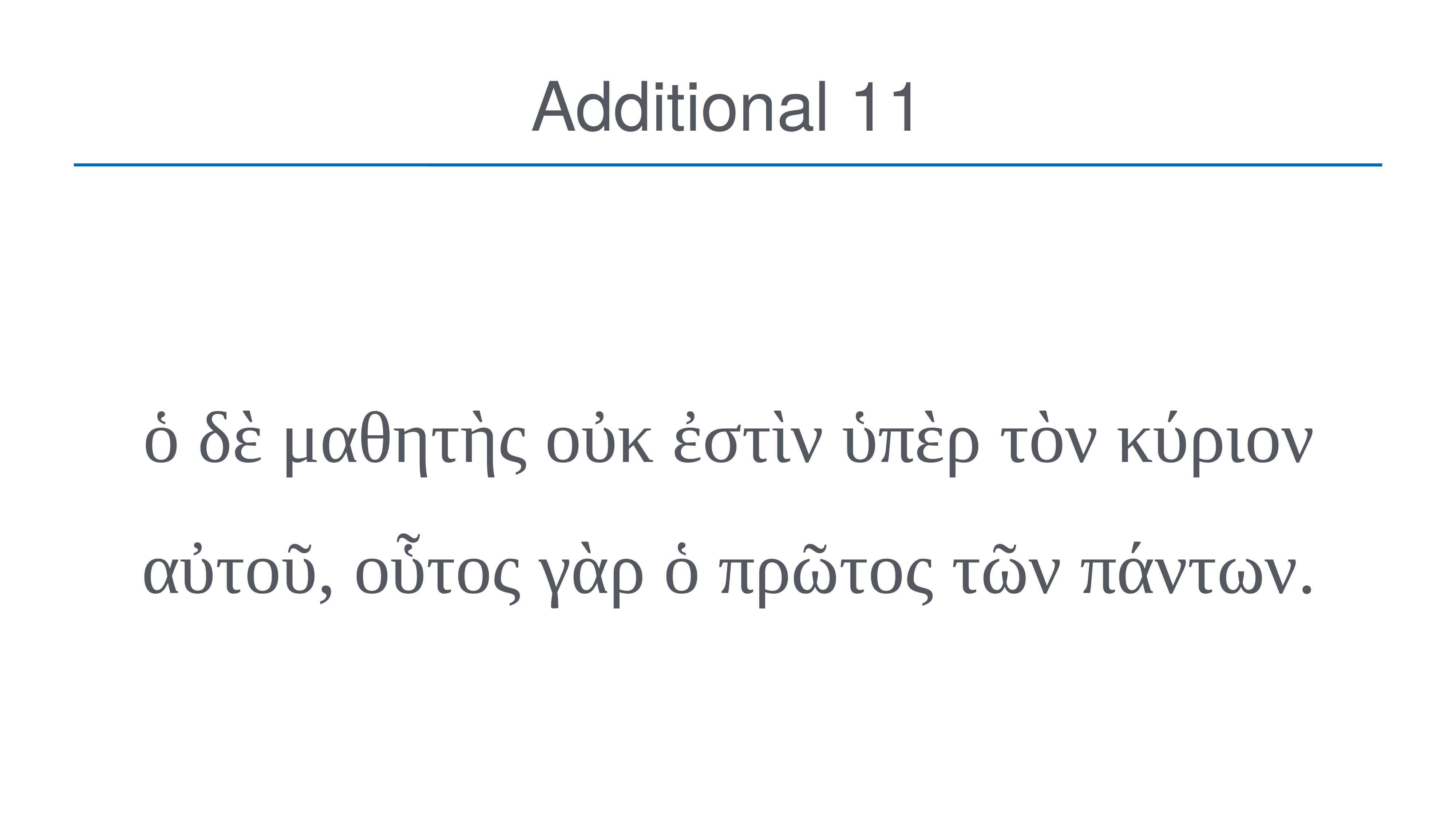

# Additional 11
ὁ δὲ μαθητὴς οὐκ ἐστὶν ὑπὲρ τὸν κύριον αὐτοῦ, οὗτος γὰρ ὁ πρῶτος τῶν πάντων.